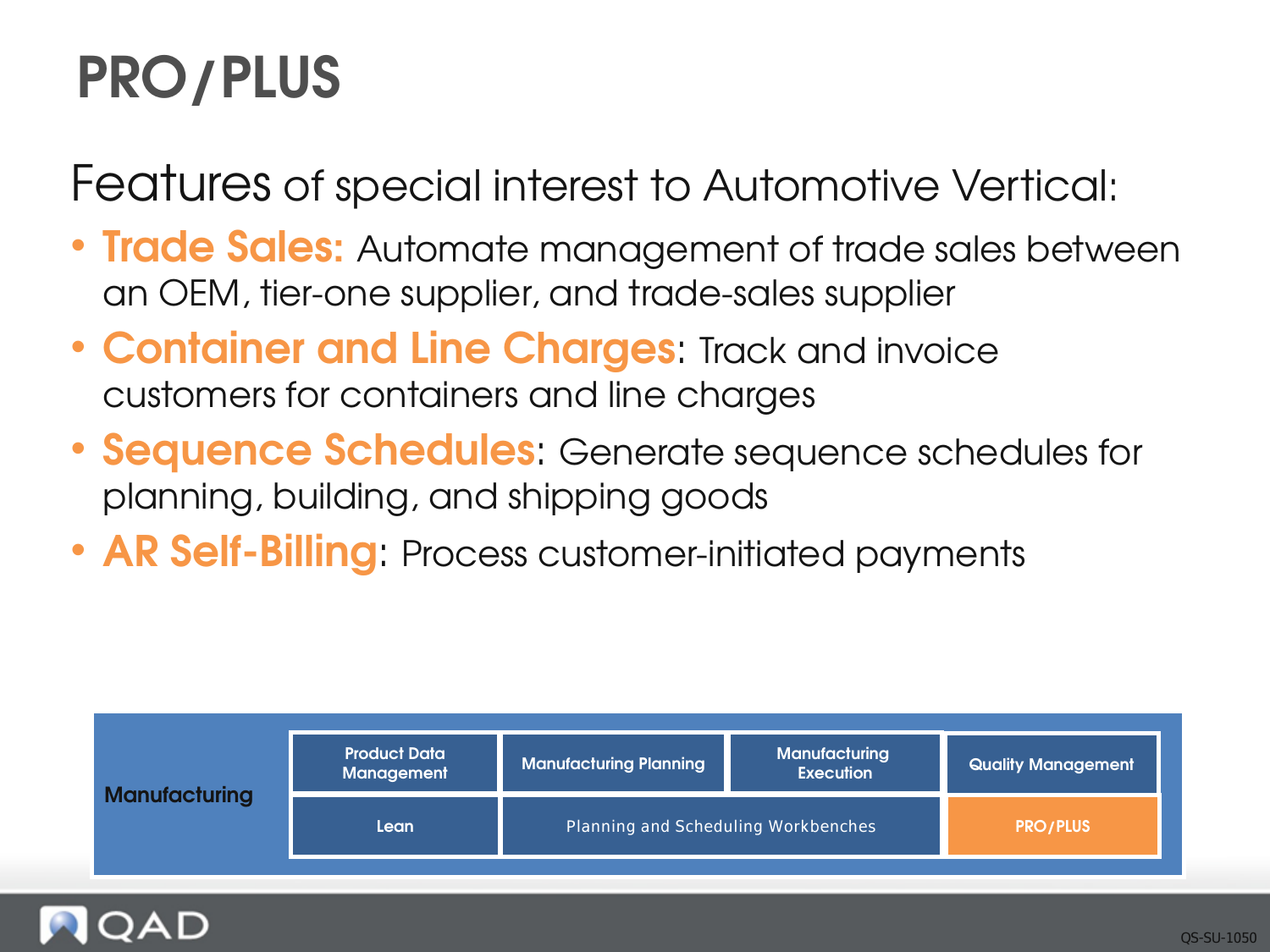

# PRO/PLUS
Features of special interest to Automotive Vertical:
Trade Sales: Automate management of trade sales between an OEM, tier-one supplier, and trade-sales supplier
Container and Line Charges: Track and invoice customers for containers and line charges
Sequence Schedules: Generate sequence schedules for planning, building, and shipping goods
AR Self-Billing: Process customer-initiated payments

Manufacturing
Product Data Management
Manufacturing Planning
Manufacturing  Execution
Quality Management
PRO/PLUS
Lean
Planning and Scheduling Workbenches
QS-SU-1050